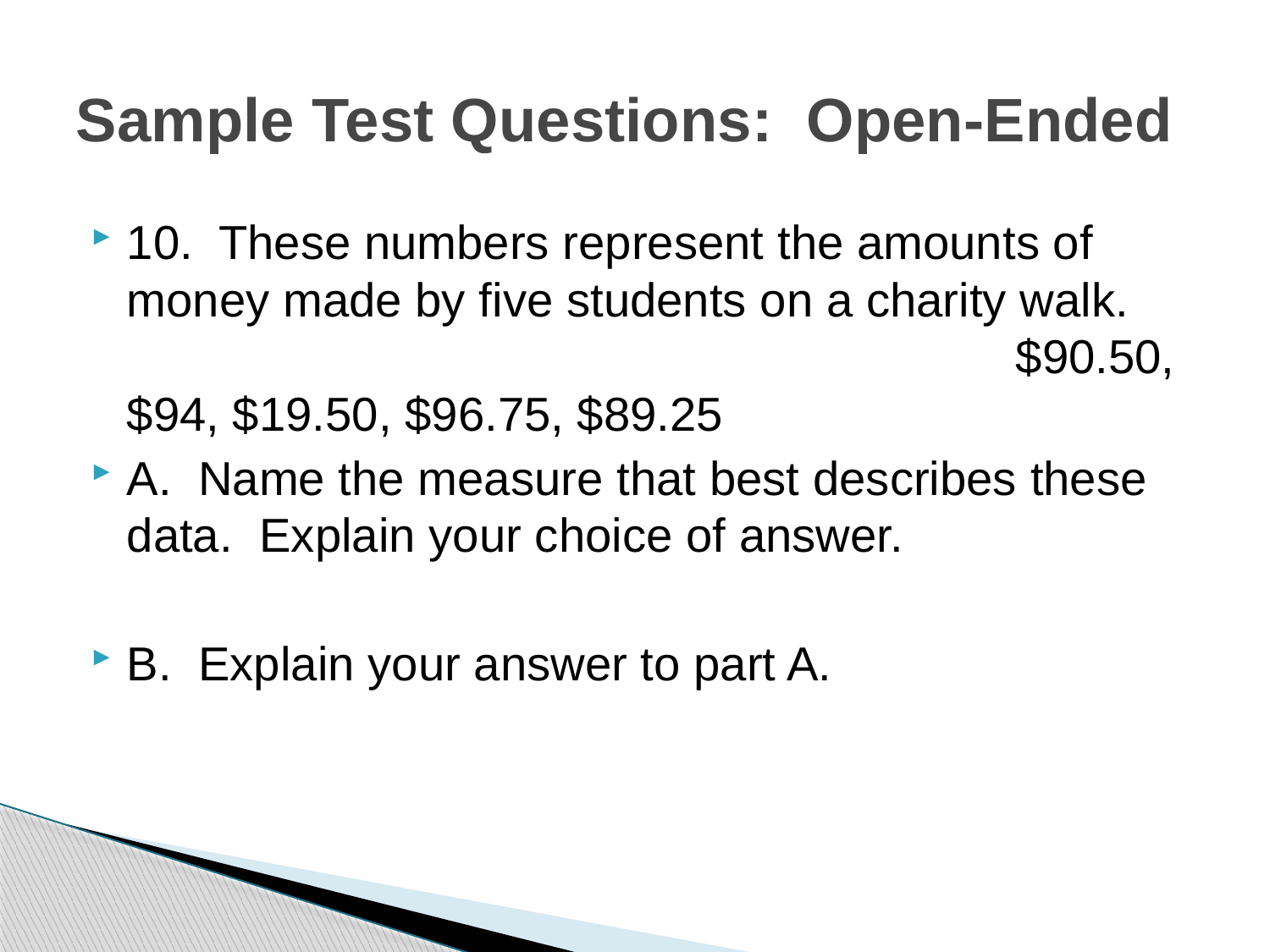

# Sample Test Questions:  Open-Ended
10.  These numbers represent the amounts of money made by five students on a charity walk.								$90.50, $94, $19.50, $96.75, $89.25
A.  Name the measure that best describes these data.  Explain your choice of answer.

B.  Explain your answer to part A.